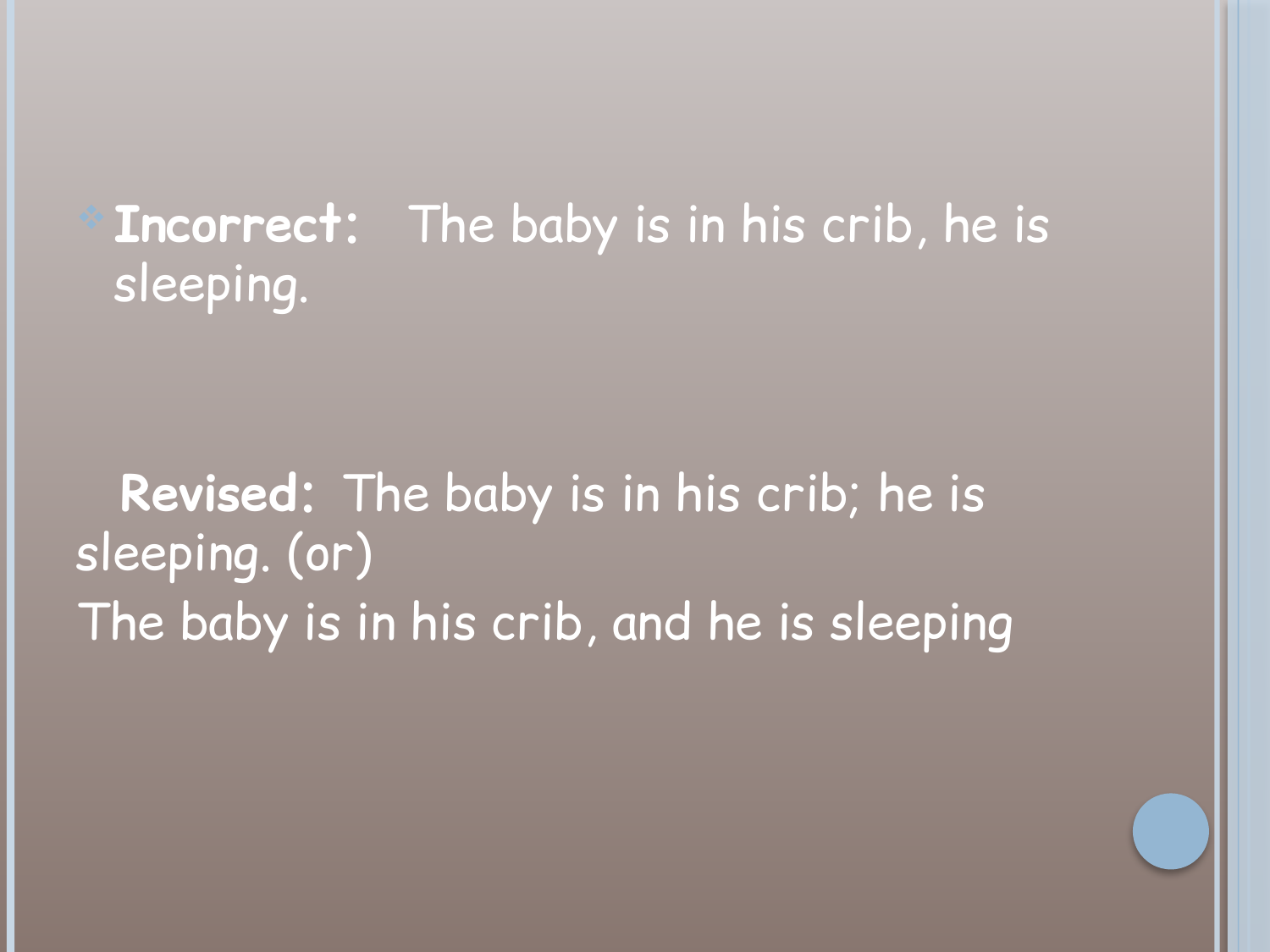

#
Incorrect:  The baby is in his crib, he is sleeping.

   Revised: The baby is in his crib; he is sleeping. (or)
The baby is in his crib, and he is sleeping